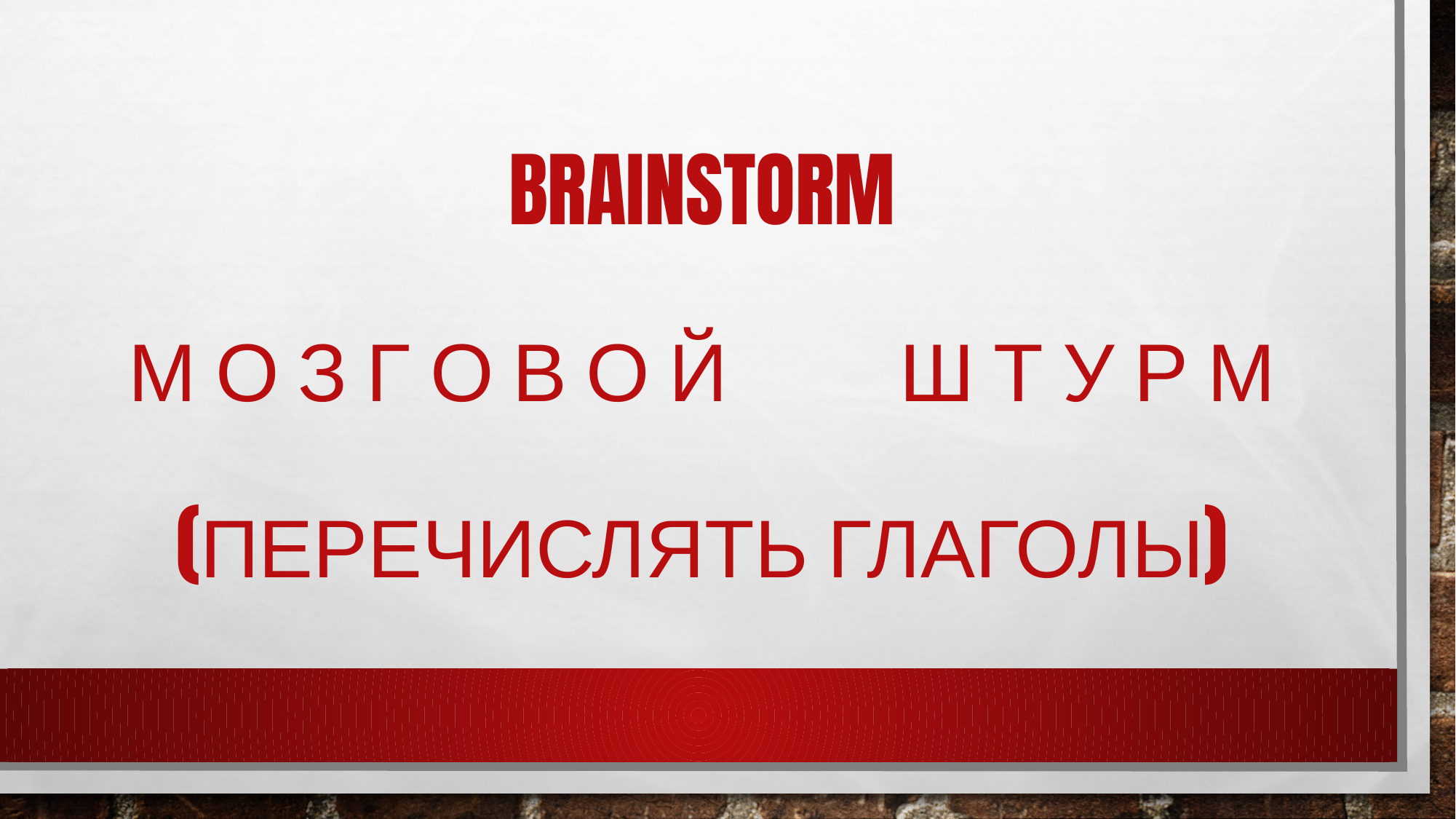

# Brainstorm М о з г о в о й         ш т у р м (перечислять глаголы)